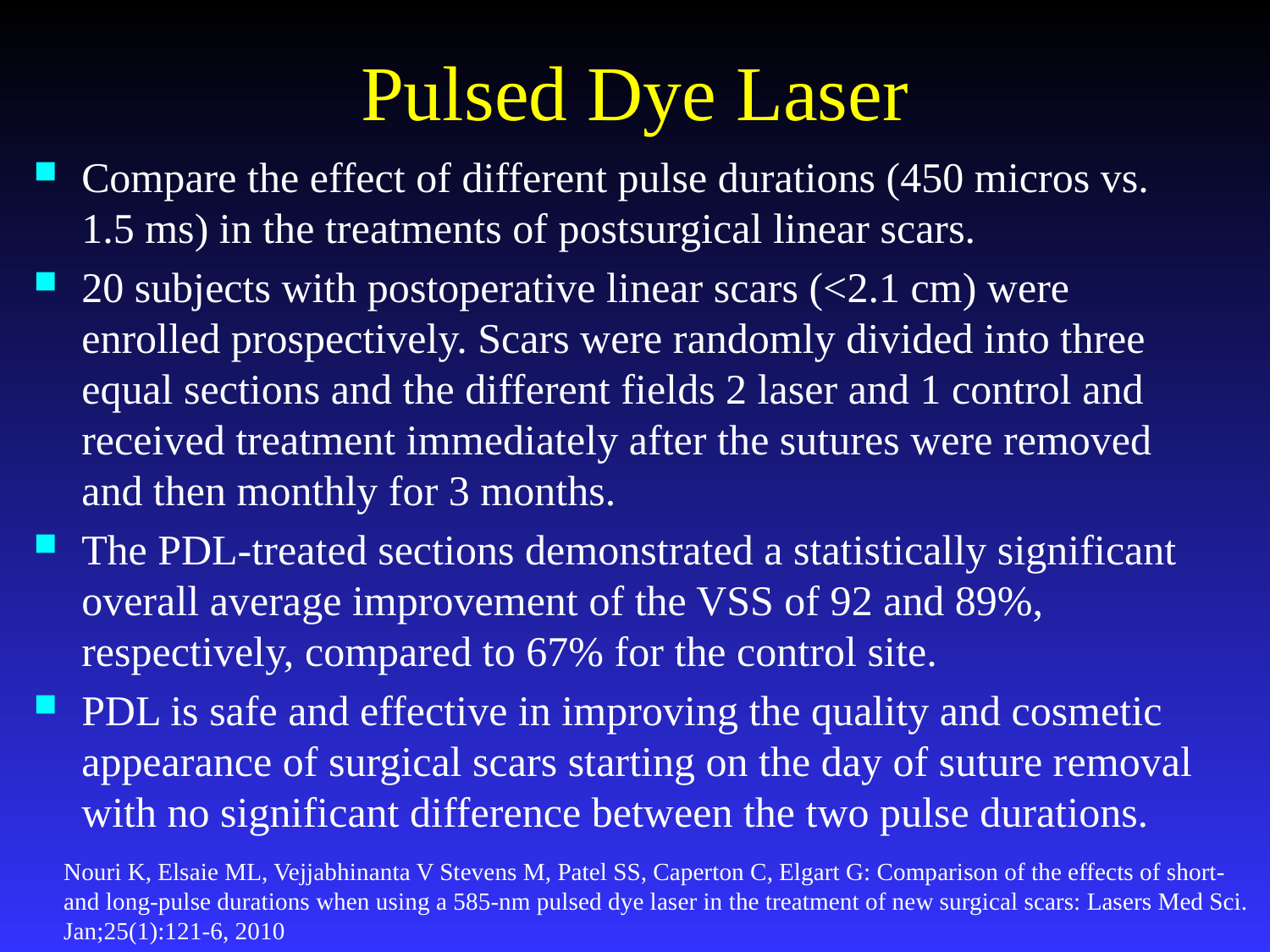

# Pulsed Dye Laser

Compare the effect of different pulse durations (450 micros vs. 1.5 ms) in the treatments of postsurgical linear scars.
20 subjects with postoperative linear scars (<2.1 cm) were enrolled prospectively. Scars were randomly divided into three equal sections and the different fields 2 laser and 1 control and received treatment immediately after the sutures were removed and then monthly for 3 months.
The PDL-treated sections demonstrated a statistically significant overall average improvement of the VSS of 92 and 89%, respectively, compared to 67% for the control site.
PDL is safe and effective in improving the quality and cosmetic appearance of surgical scars starting on the day of suture removal with no significant difference between the two pulse durations.
Nouri K, Elsaie ML, Vejjabhinanta V Stevens M, Patel SS, Caperton C, Elgart G: Comparison of the effects of short- and long-pulse durations when using a 585-nm pulsed dye laser in the treatment of new surgical scars: Lasers Med Sci. Jan;25(1):121-6, 2010